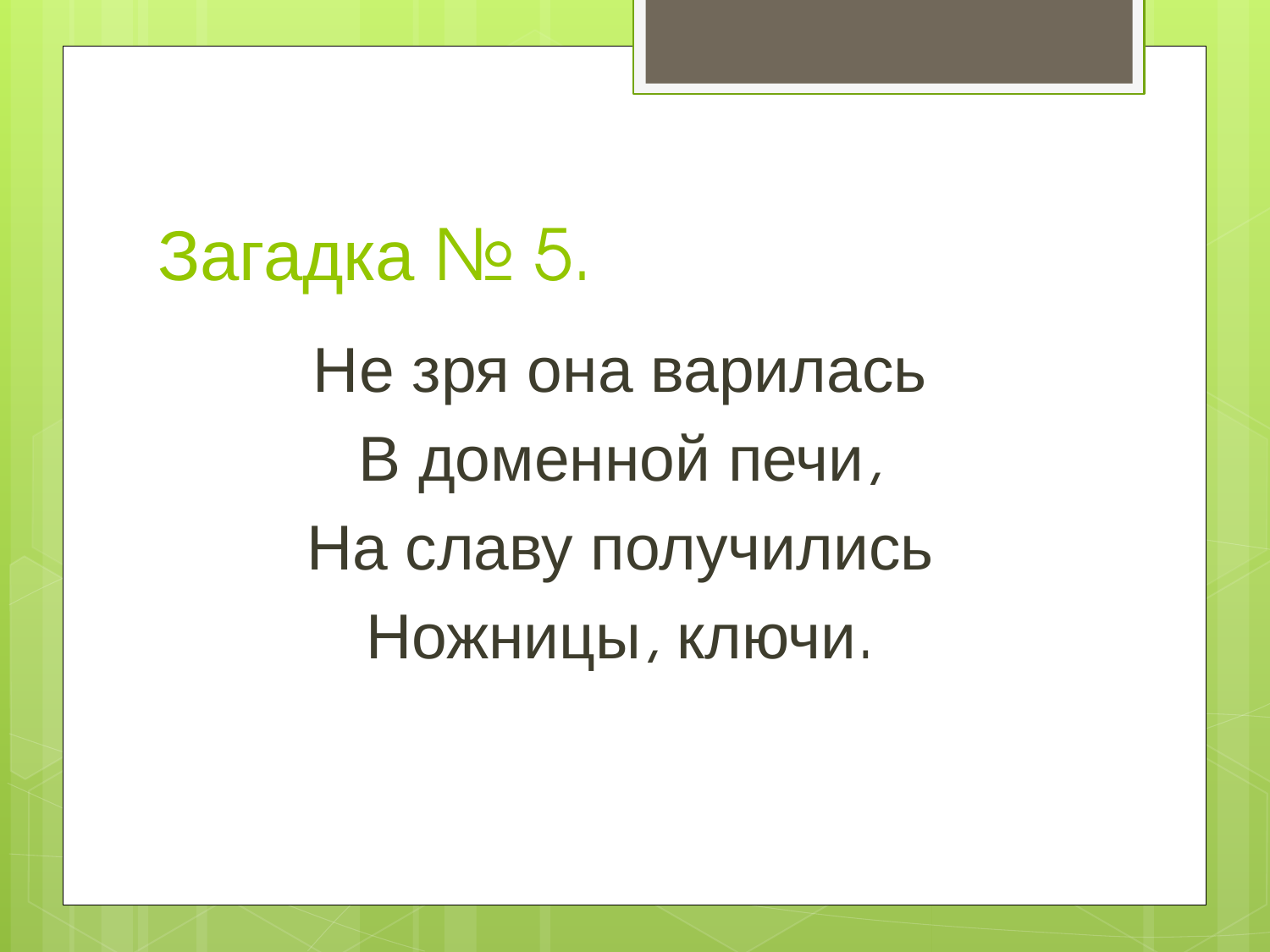

# Загадка № 5.
Не зря она варилась
В доменной печи,
На славу получились
Ножницы, ключи.